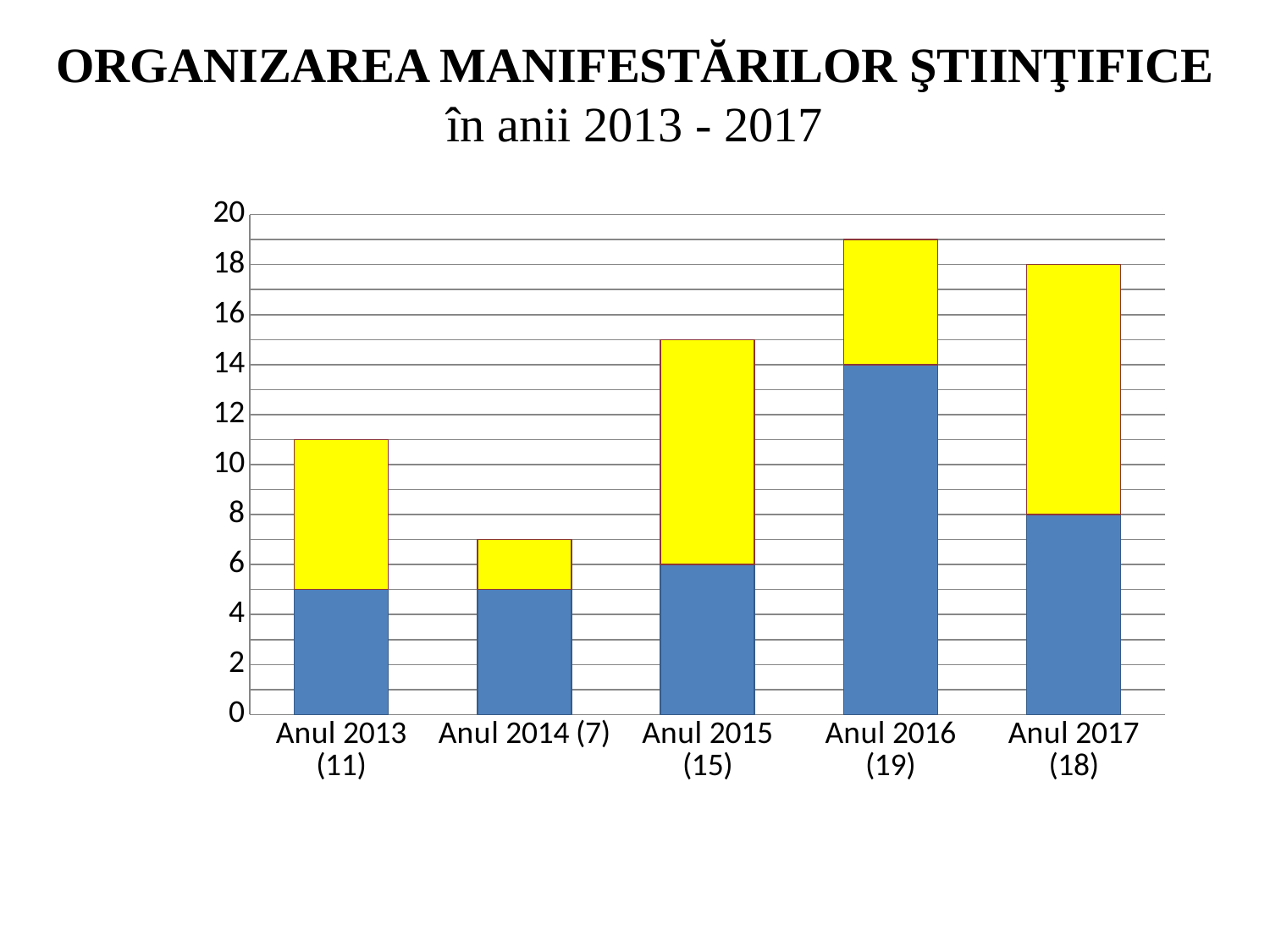

# ORGANIZAREA manifestărilor ŞTIINŢIFICE în anii 2013 - 2017

### Chart

| Category | Internaționale | Naționale |
|---|---|---|
| Anul 2013 (11) | 5.0 | 6.0 |
| Anul 2014 (7) | 5.0 | 2.0 |
| Anul 2015 (15) | 6.0 | 9.0 |
| Anul 2016 (19) | 14.0 | 5.0 |
| Anul 2017 (18) | 8.0 | 10.0 |